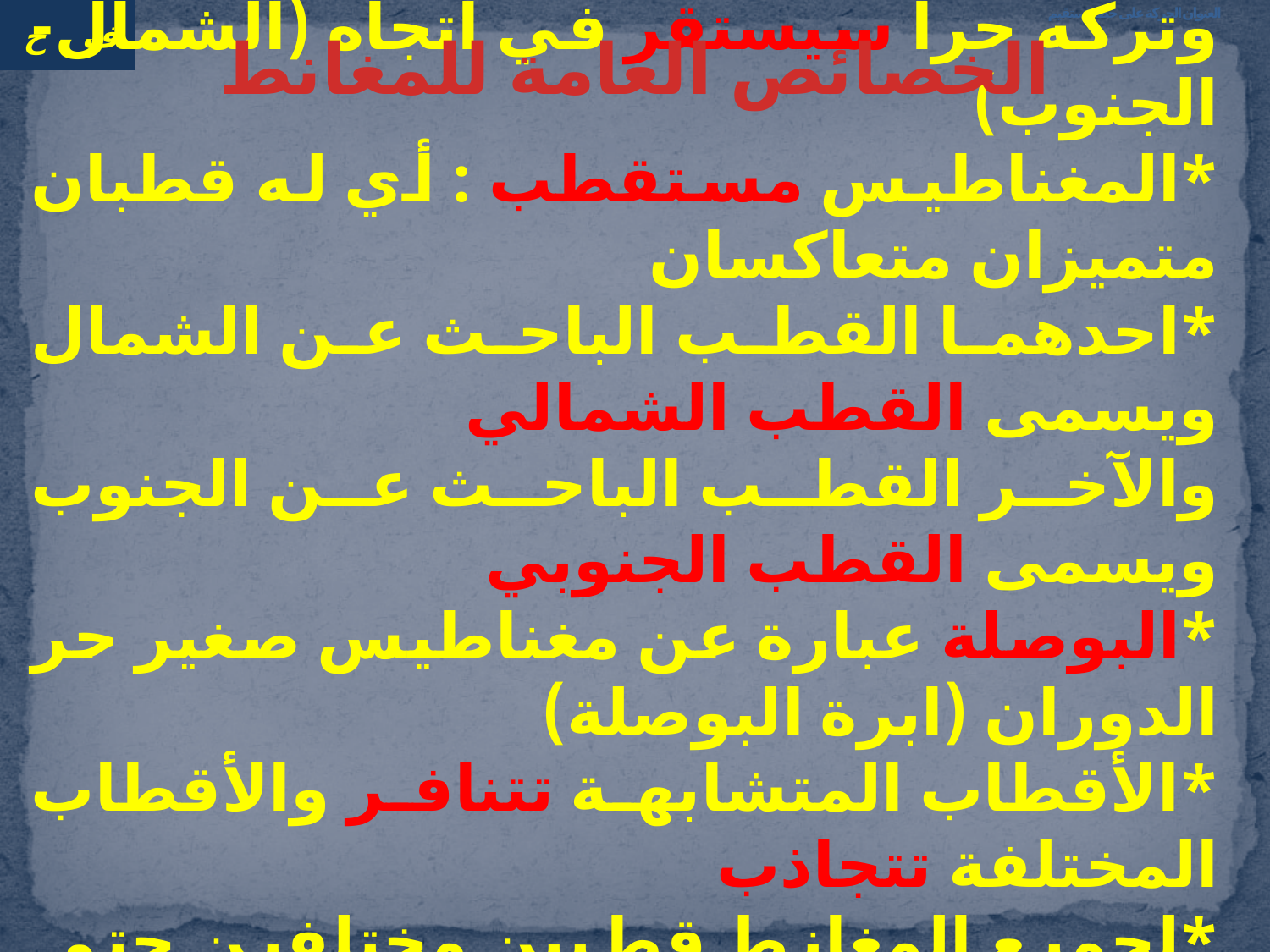

# العنوان الحركة على خط مستقيم
الخصائص العامة للمغانط
*عند تعليق قضيب مغناطيسي بخيط وتركه حراً سيستقر في اتجاه (الشمال-الجنوب)
*المغناطيس مستقطب : أي له قطبان متميزان متعاكسان
*احدهما القطب الباحث عن الشمال ويسمى القطب الشمالي
والآخر القطب الباحث عن الجنوب ويسمى القطب الجنوبي
*البوصلة عبارة عن مغناطيس صغير حر الدوران (ابرة البوصلة)
*الأقطاب المتشابهة تتنافر والأقطاب المختلفة تتجاذب
*لجميع المغانط قطبين مختلفين حتى لو قسمت إلى أجزاء صغيرة
*الأرض عبارة عن مغناطيس عملاق